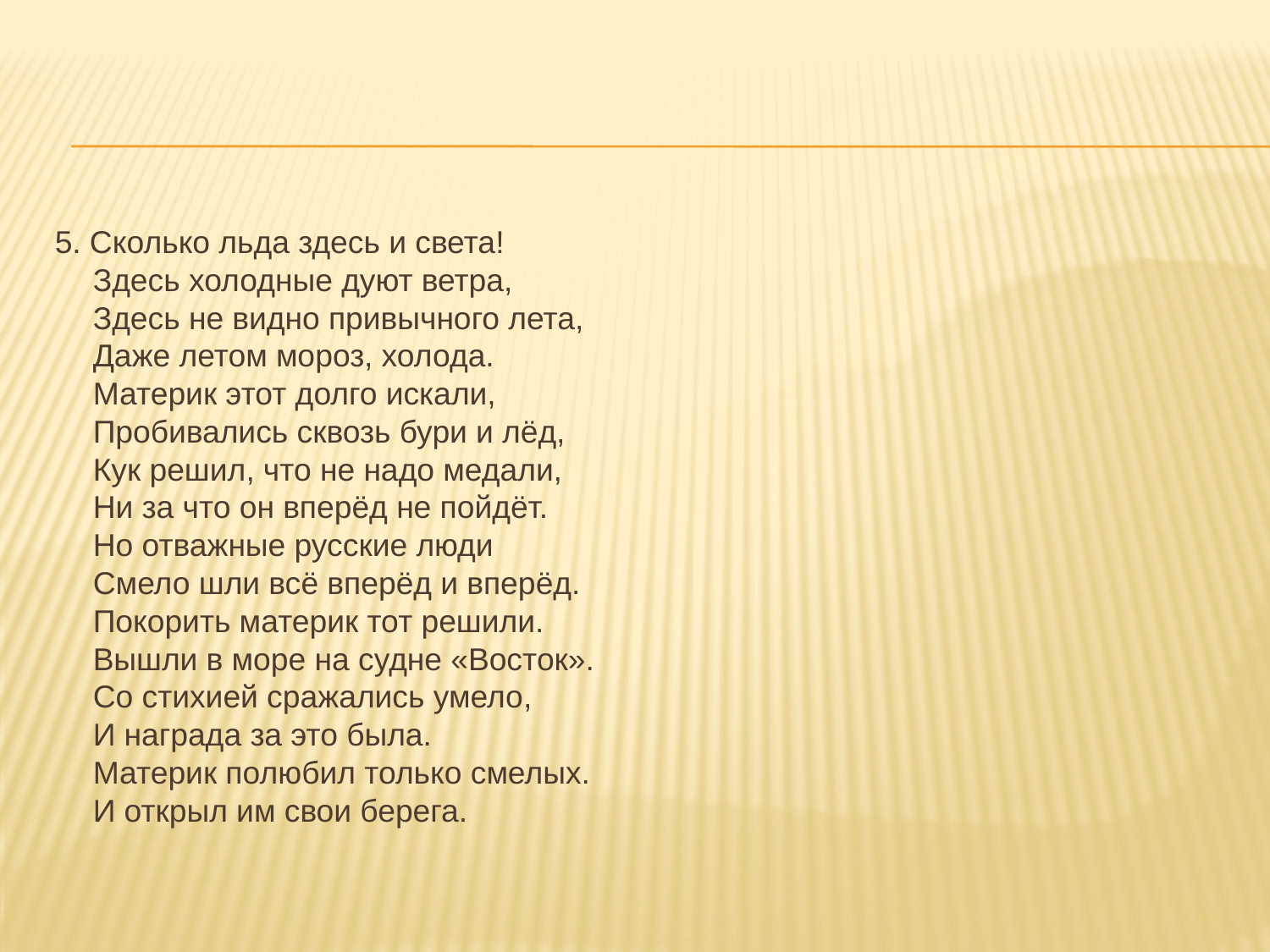

#
5. Сколько льда здесь и света! 
Здесь холодные дуют ветра, 
Здесь не видно привычного лета, 
Даже летом мороз, холода. 
Материк этот долго искали,
Пробивались сквозь бури и лёд, 
Кук решил, что не надо медали, 
Ни за что он вперёд не пойдёт. 
Но отважные русские люди 
Смело шли всё вперёд и вперёд. 
Покорить материк тот решили. 
Вышли в море на судне «Восток». 
Со стихией сражались умело, 
И награда за это была. 
Материк полюбил только смелых. 
И открыл им свои берега.